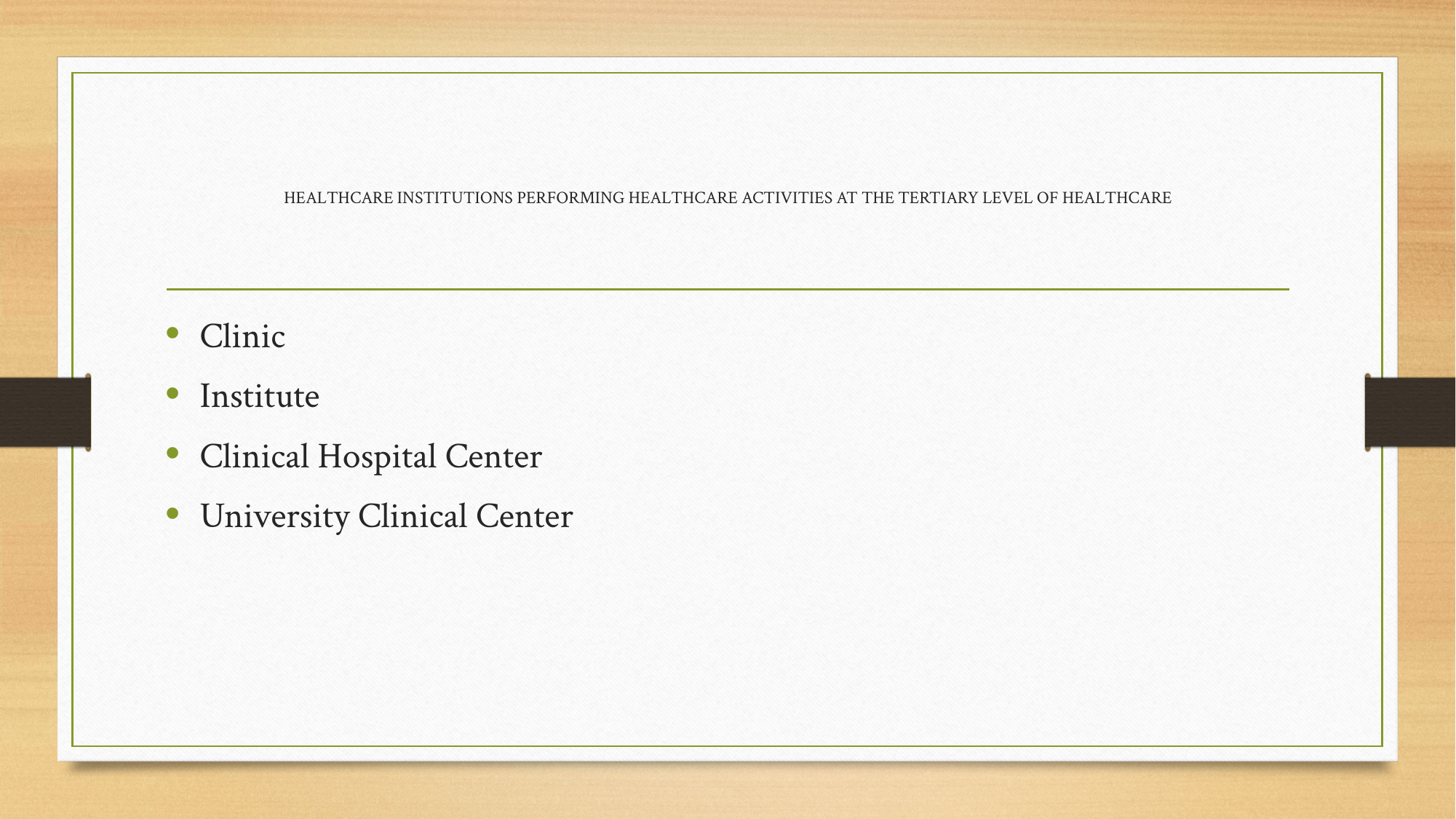

# HEALTHCARE INSTITUTIONS PERFORMING HEALTHCARE ACTIVITIES AT THE TERTIARY LEVEL OF HEALTHCARE
Clinic
Institute
Clinical Hospital Center
University Clinical Center